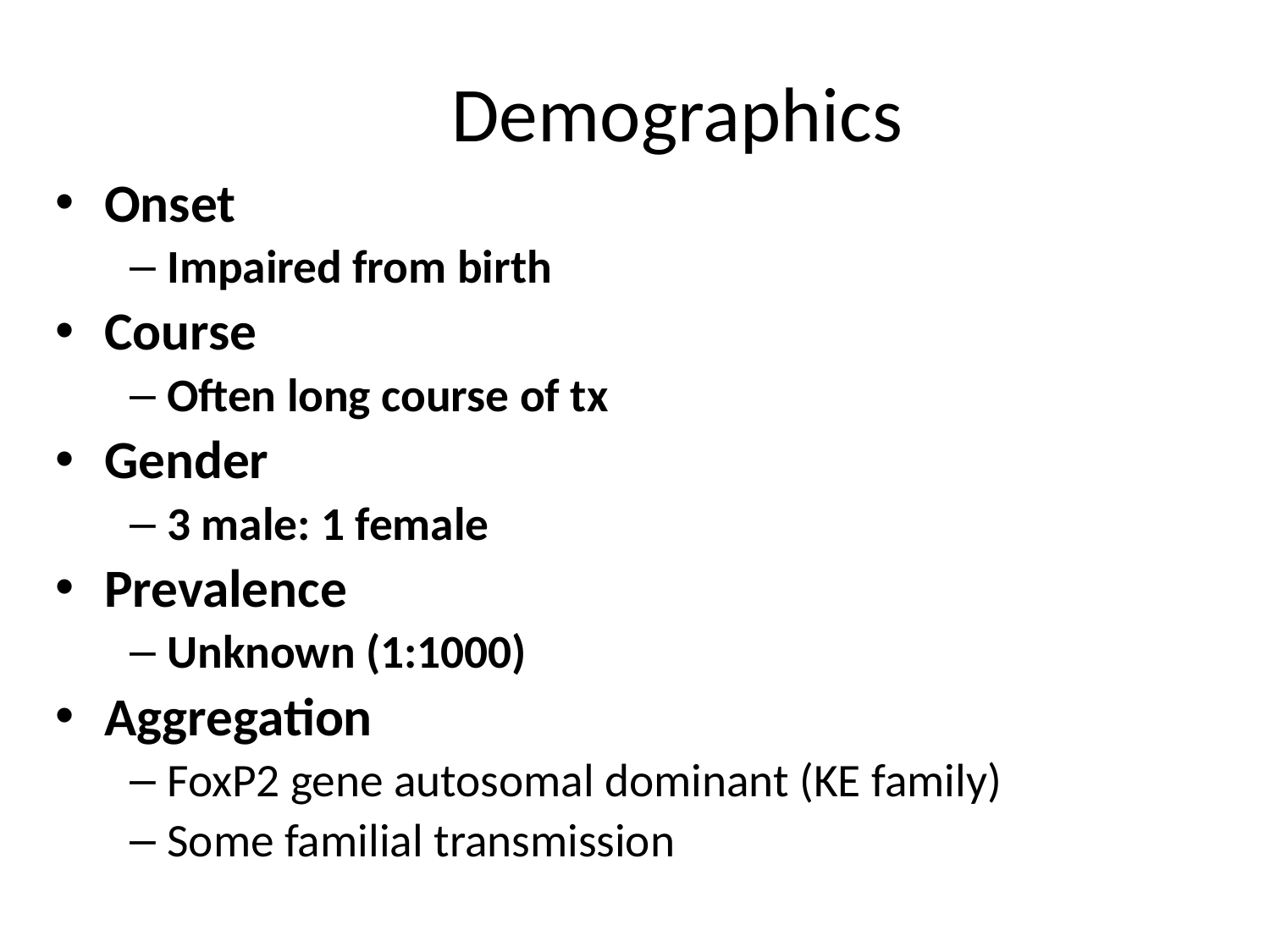

# Demographics
Onset
Impaired from birth
Course
Often long course of tx
Gender
3 male: 1 female
Prevalence
Unknown (1:1000)
Aggregation
FoxP2 gene autosomal dominant (KE family)
Some familial transmission